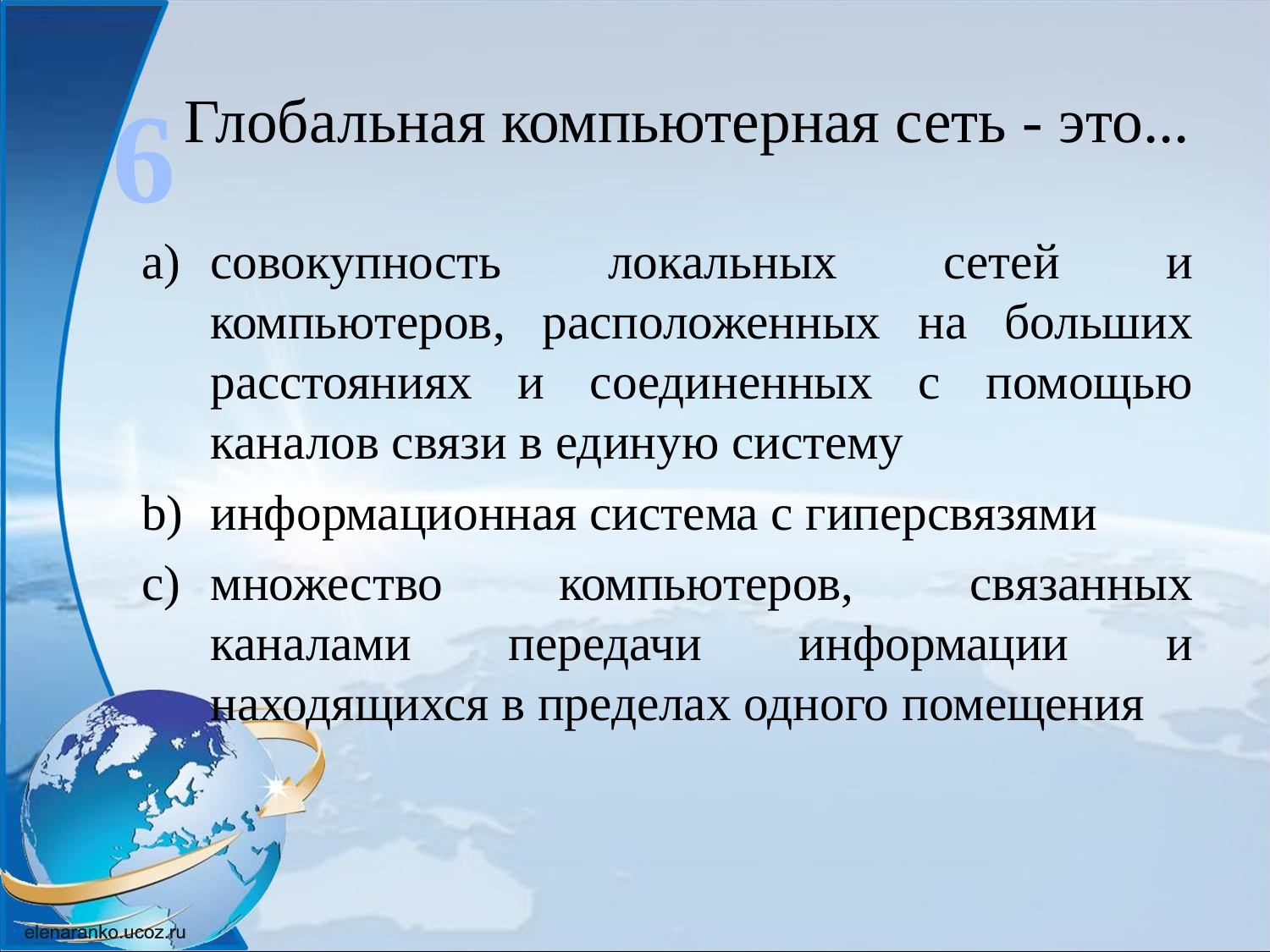

# Глобальная компьютерная сеть - это...
6
совокупность локальных сетей и компьютеров, расположенных на больших расстояниях и соединенных с помощью каналов связи в единую систему
информационная система с гиперсвязями
множество компьютеров, связанных каналами передачи информации и находящихся в пределах одного помещения